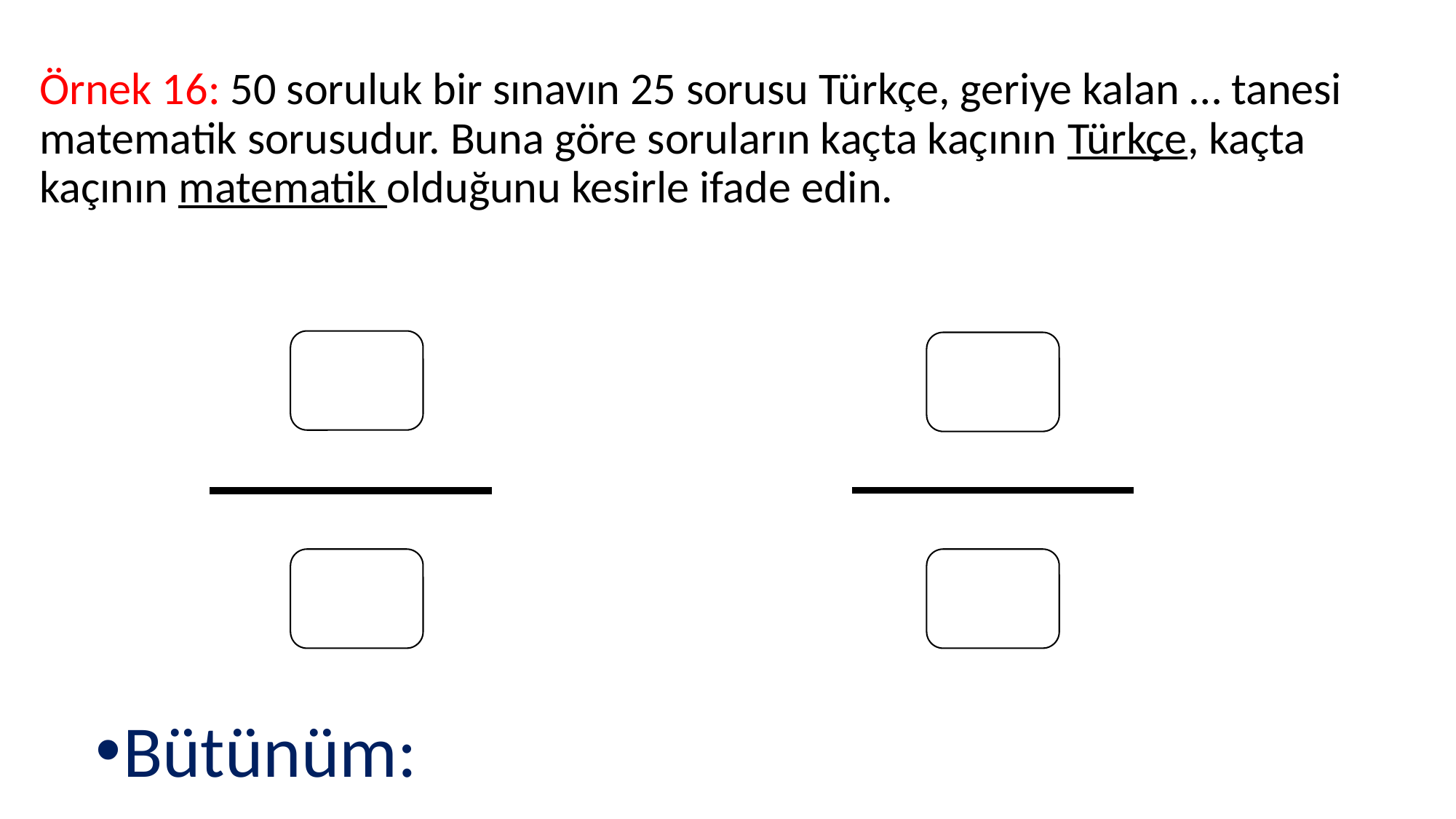

# Örnek 16: 50 soruluk bir sınavın 25 sorusu Türkçe, geriye kalan … tanesi matematik sorusudur. Buna göre soruların kaçta kaçının Türkçe, kaçta kaçının matematik olduğunu kesirle ifade edin.

Bütünüm: